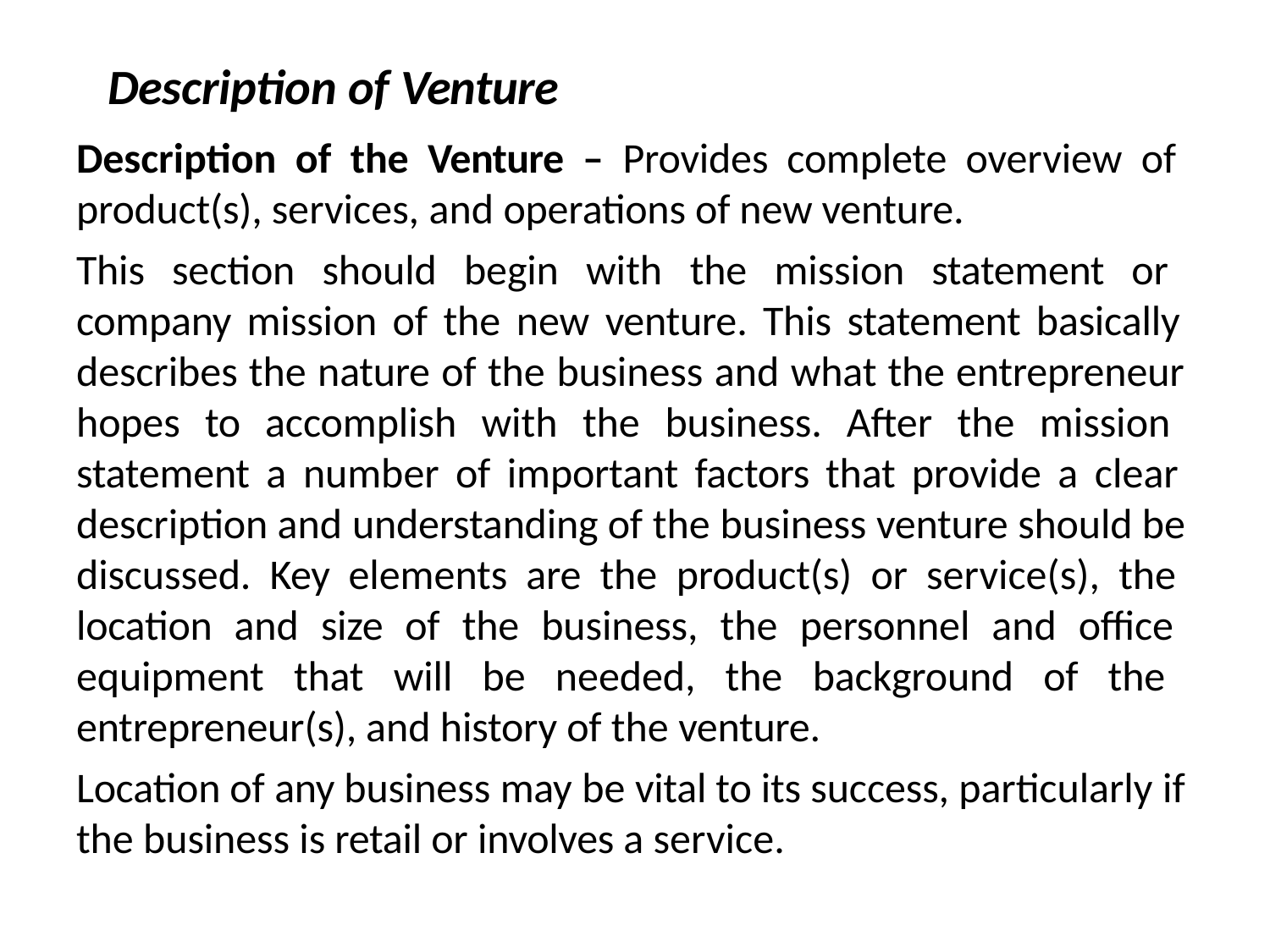

# Description of Venture
Description of the Venture – Provides complete overview of  product(s), services, and operations of new venture.
This section should begin with the mission statement or  company mission of the new venture. This statement basically  describes the nature of the business and what the entrepreneur  hopes to accomplish with the business. After the mission  statement a number of important factors that provide a clear  description and understanding of the business venture should be  discussed. Key elements are the product(s) or service(s), the  location and size of the business, the personnel and office  equipment that will be needed, the background of the  entrepreneur(s), and history of the venture.
Location of any business may be vital to its success, particularly if  the business is retail or involves a service.